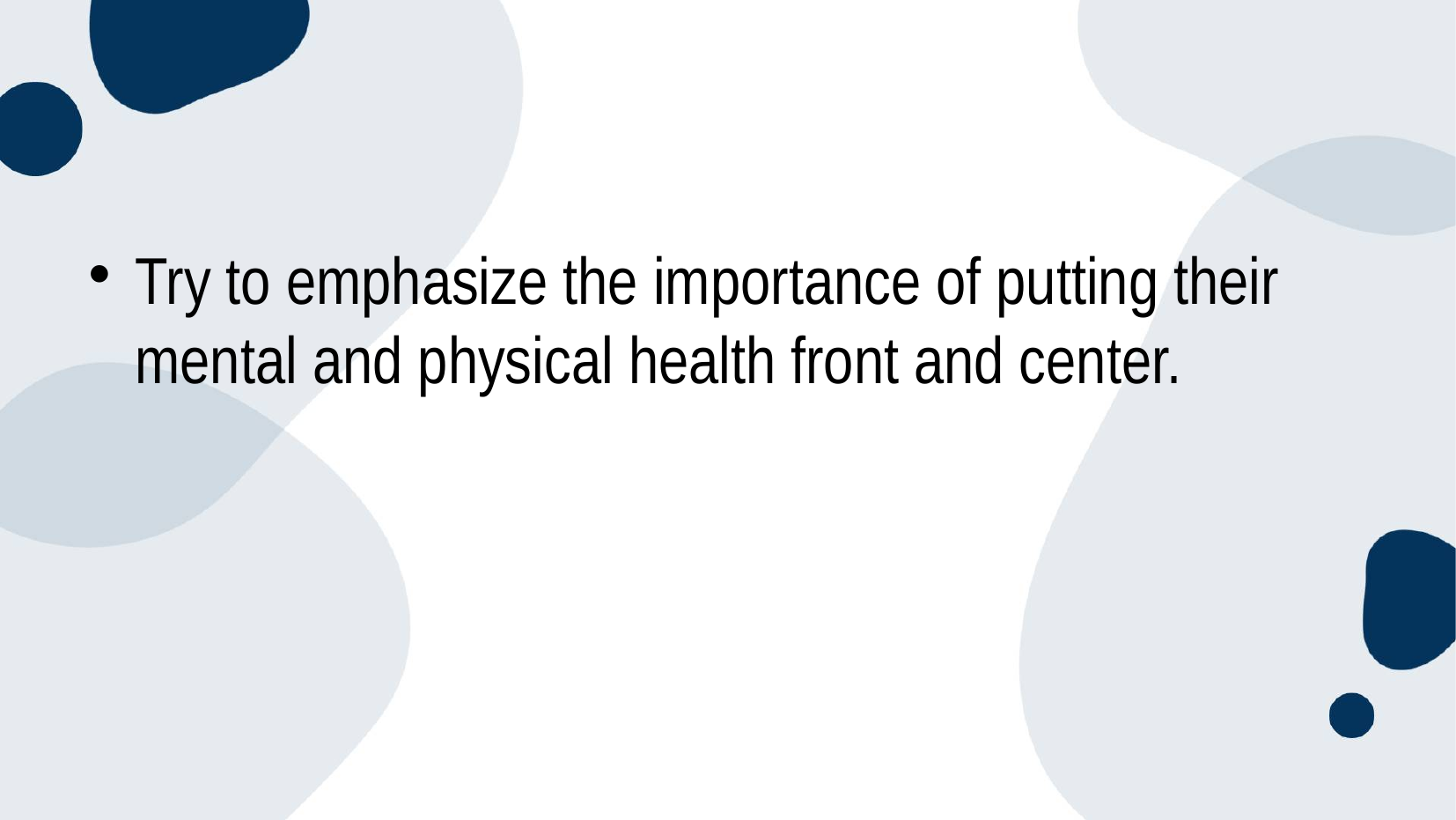

#
Try to emphasize the importance of putting their mental and physical health front and center.